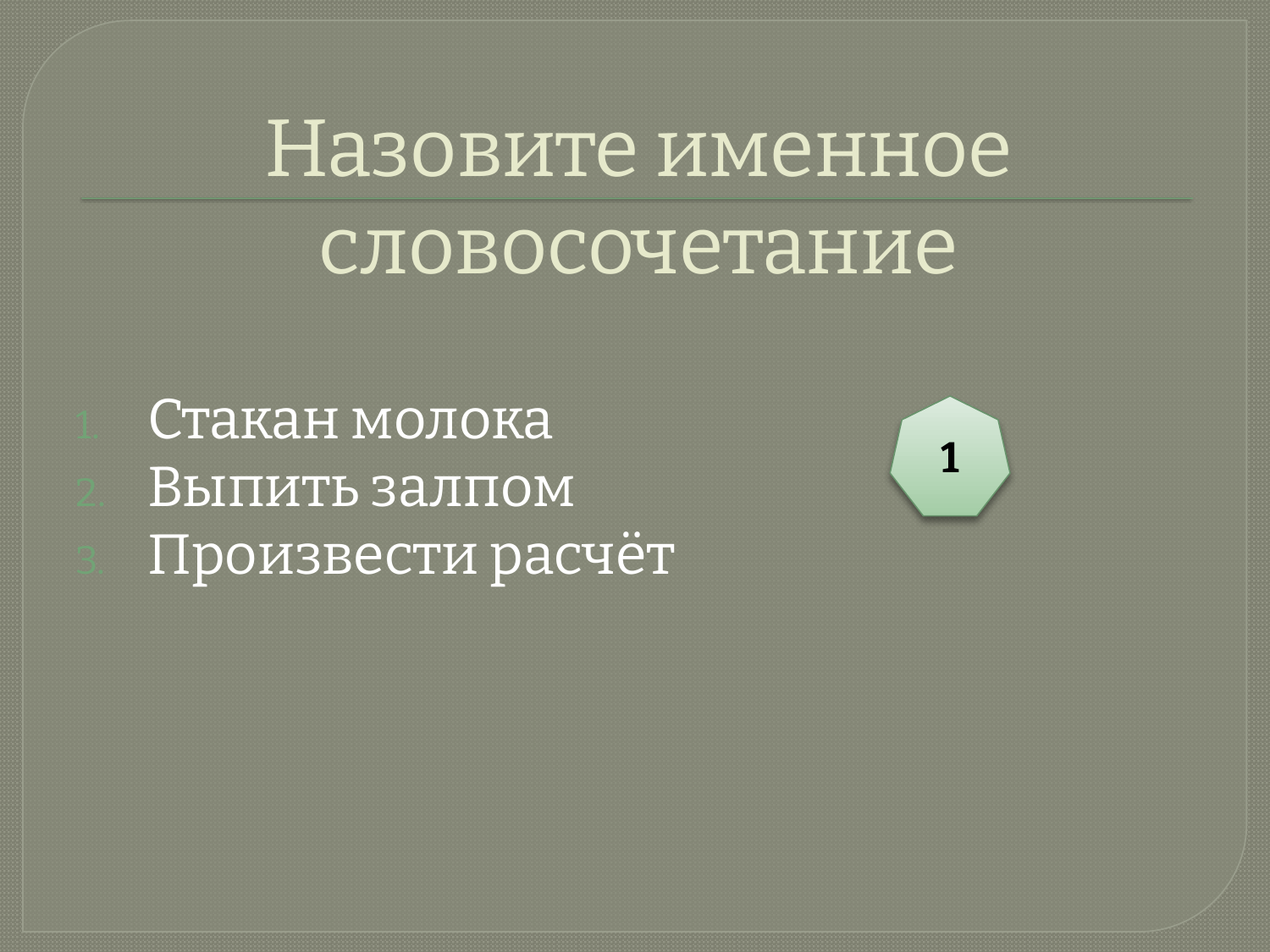

# Назовите именное словосочетание
Стакан молока
Выпить залпом
Произвести расчёт
1